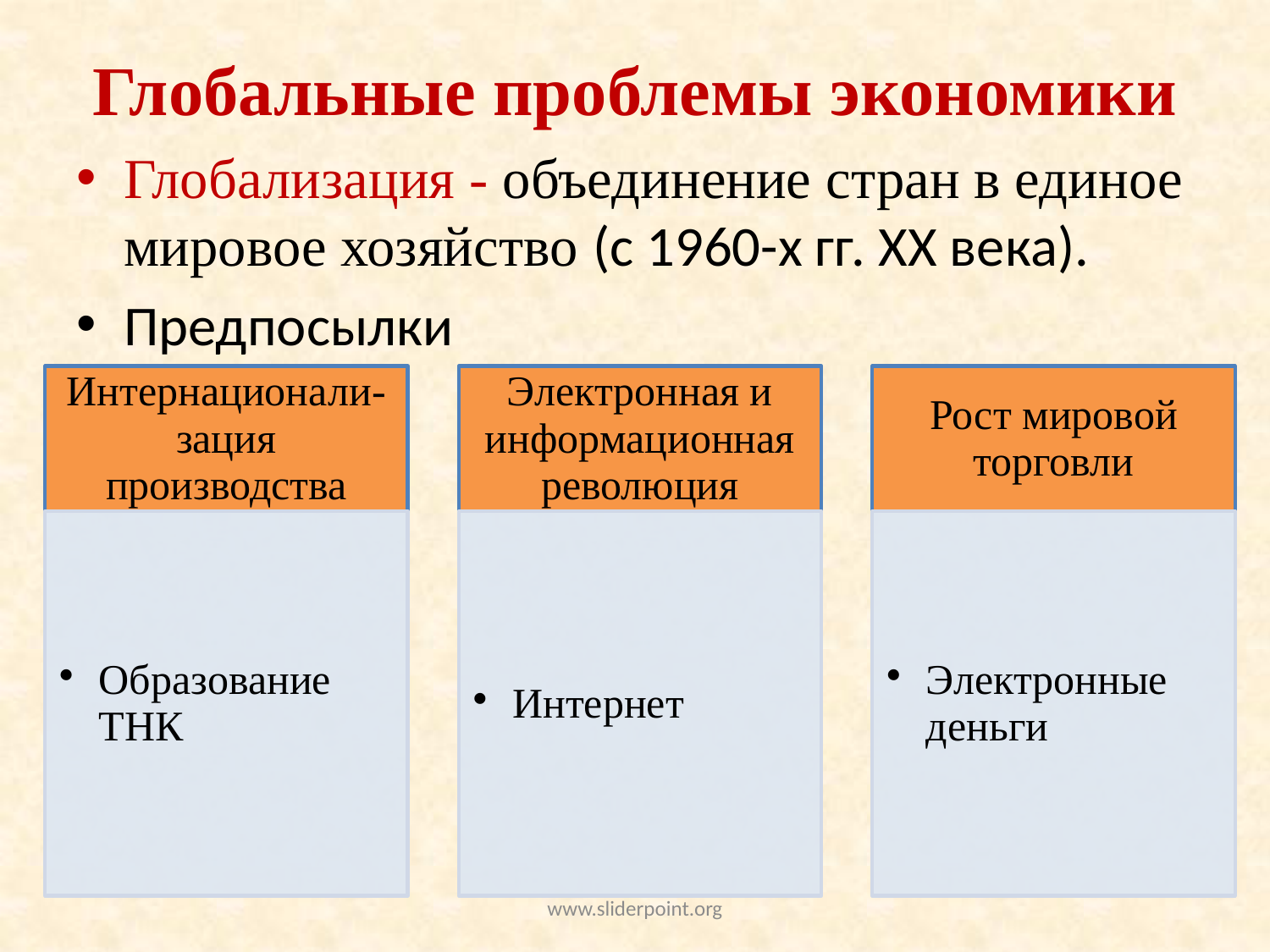

# Глобальные проблемы экономики
Глобализация - объединение стран в единое мировое хозяйство (с 1960-х гг. ХХ века).
Предпосылки
Интернационали-
зация производства
Образование ТНК
Электронная и информационная революция
Интернет
Рост мировой торговли
Электронные деньги
www.sliderpoint.org